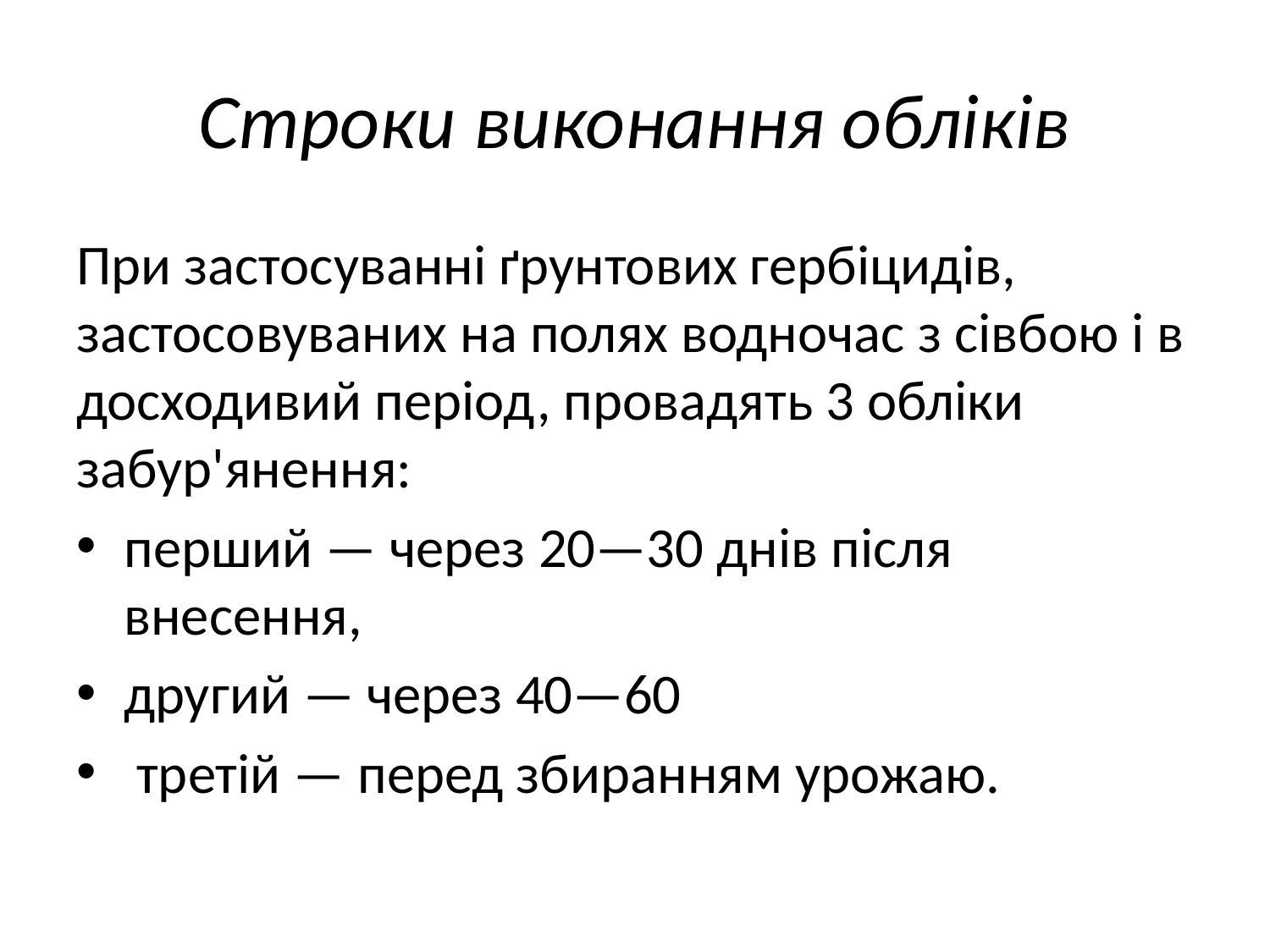

# Строки виконання обліків
При застосуванні ґрунтових гербіцидів, застосовуваних на полях водночас з сівбою і в досходивий період, провадять 3 обліки забур'янення:
перший — через 20—30 днів після внесення,
другий — через 40—60
 третій — перед збиранням урожаю.